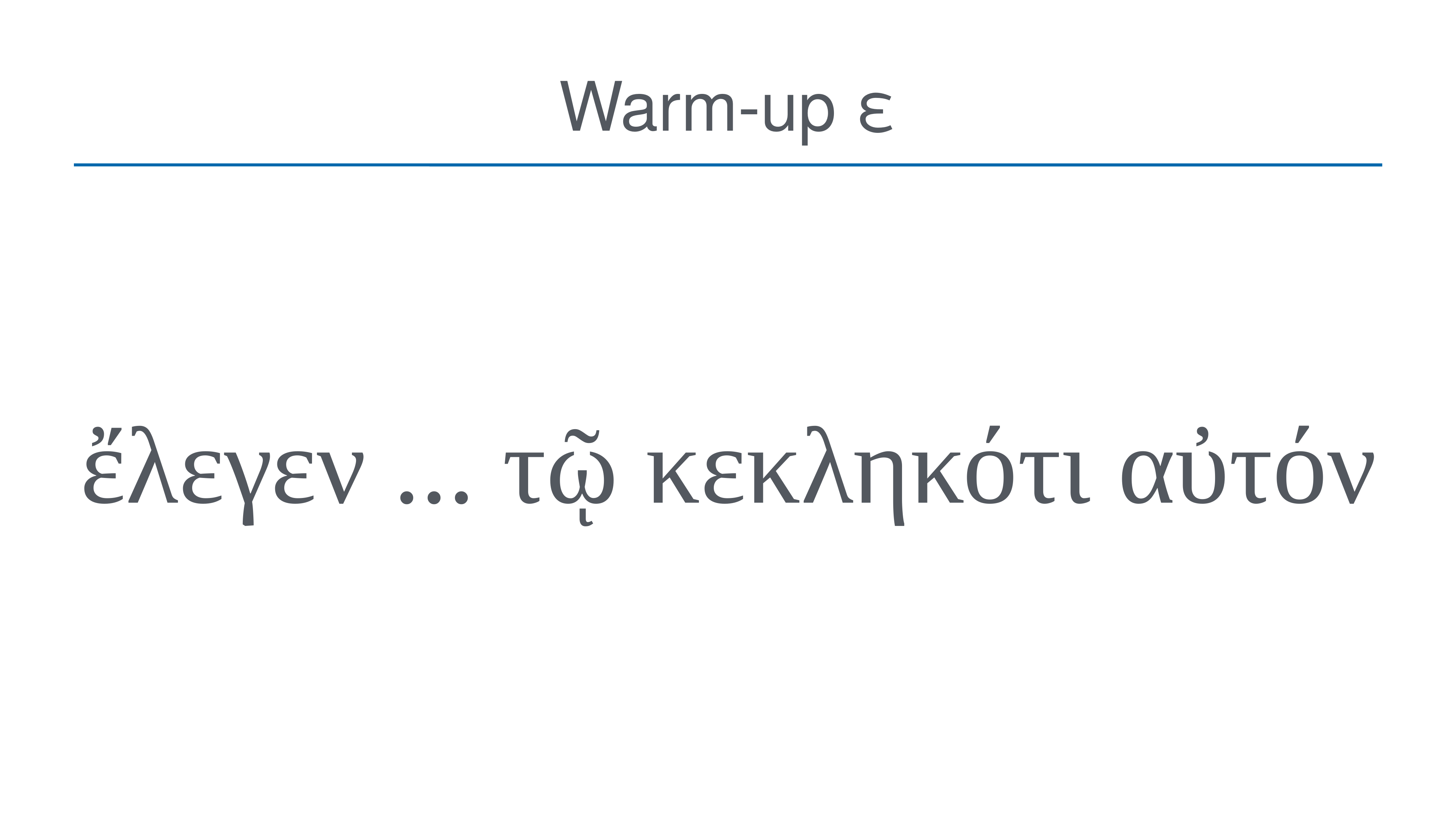

# Warm-up ε
ἔλεγεν ... τῷ κεκληκότι αὐτόν